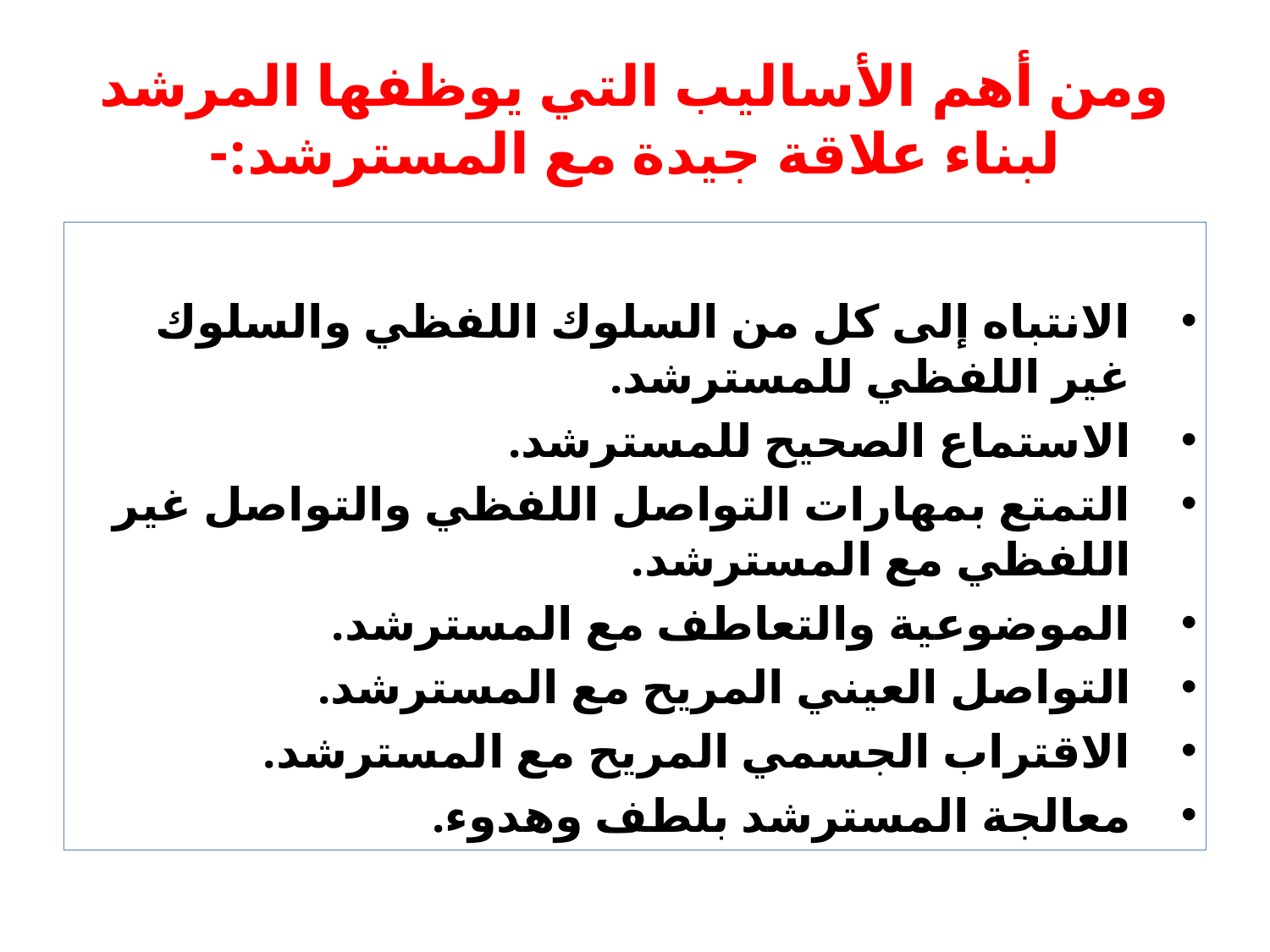

# ومن أهم الأساليب التي يوظفها المرشد لبناء علاقة جيدة مع المسترشد:-

الانتباه إلى كل من السلوك اللفظي والسلوك غير اللفظي للمسترشد.
الاستماع الصحيح للمسترشد.
التمتع بمهارات التواصل اللفظي والتواصل غير اللفظي مع المسترشد.
الموضوعية والتعاطف مع المسترشد.
التواصل العيني المريح مع المسترشد.
الاقتراب الجسمي المريح مع المسترشد.
معالجة المسترشد بلطف وهدوء.